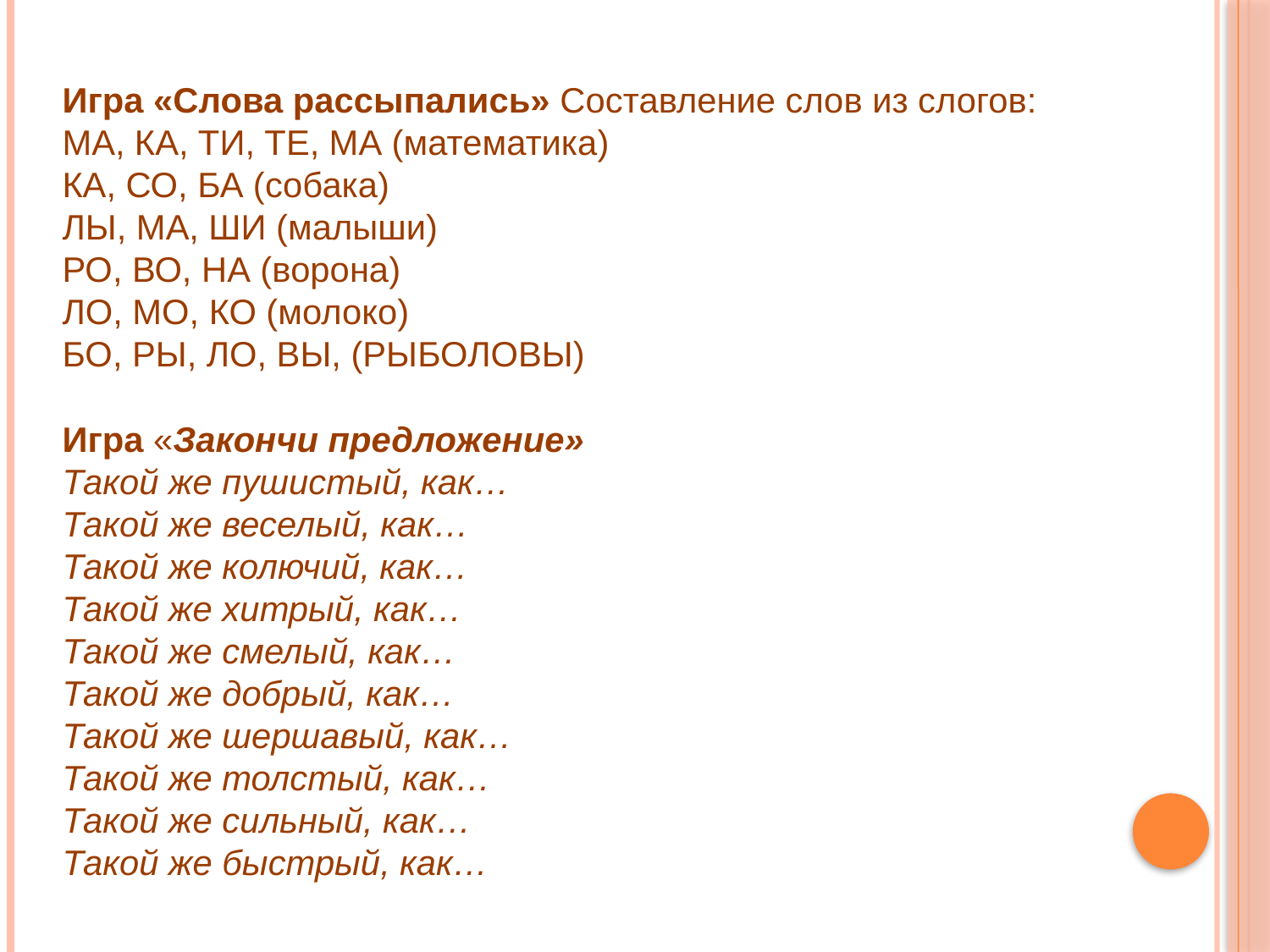

Игра «Слова рассыпались» Составление слов из слогов:
МА, КА, ТИ, ТЕ, МА (математика)
КА, СО, БА (собака)
ЛЫ, МА, ШИ (малыши)
РО, ВО, НА (ворона)
ЛО, МО, КО (молоко)
БО, РЫ, ЛО, ВЫ, (РЫБОЛОВЫ)

Игра «Закончи предложение»
Такой же пушистый, как…
Такой же веселый, как…
Такой же колючий, как…
Такой же хитрый, как…
Такой же смелый, как…
Такой же добрый, как…
Такой же шершавый, как…
Такой же толстый, как…
Такой же сильный, как…
Такой же быстрый, как…